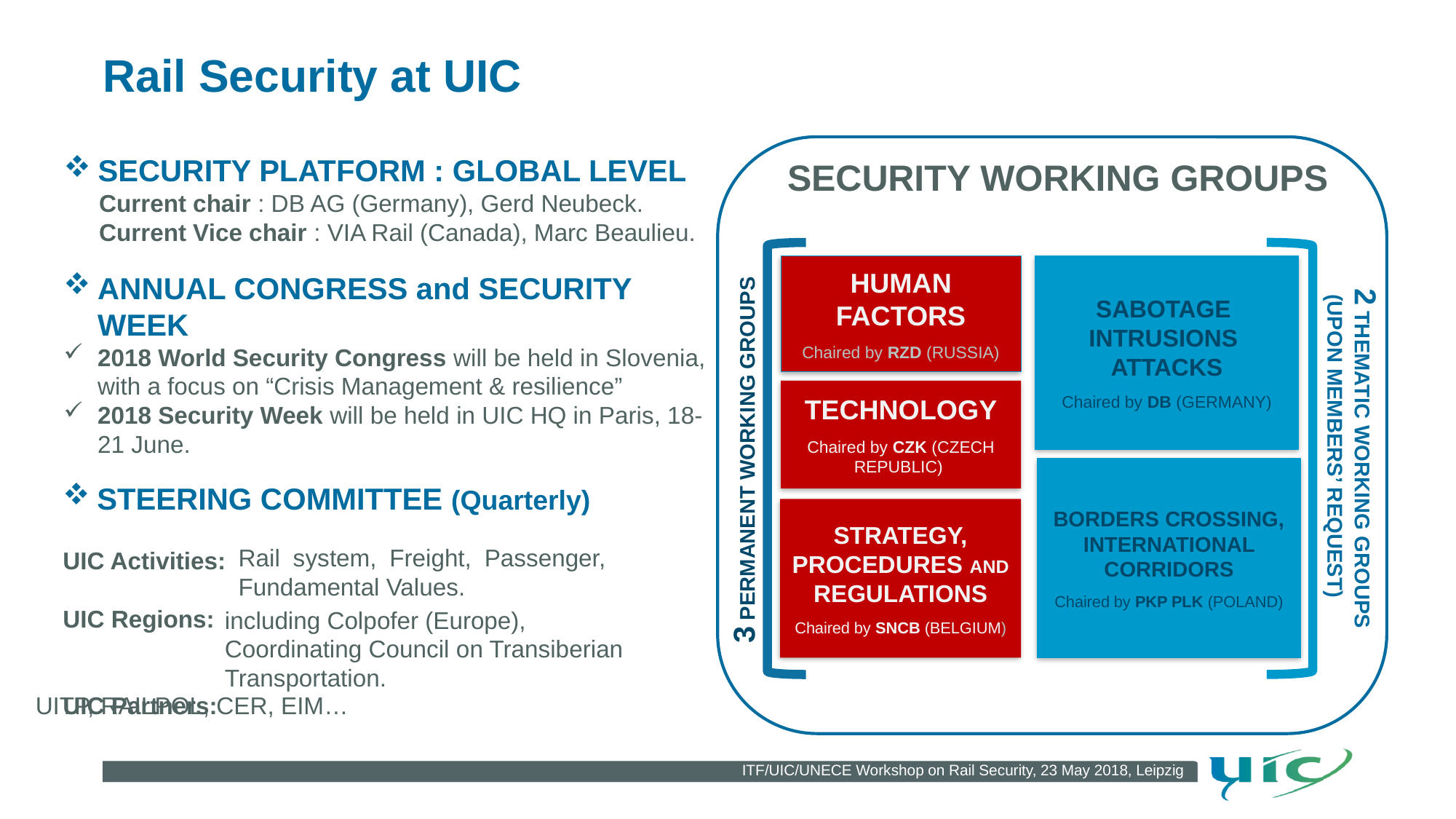

# Rail Security at UIC

SECURITY PLATFORM : GLOBAL LEVEL
   Current chair : DB AG (Germany), Gerd Neubeck.
   Current Vice chair : VIA Rail (Canada), Marc Beaulieu.
SECURITY WORKING GROUPS

HUMAN FACTORS
Chaired by RZD (RUSSIA)
SABOTAGE  INTRUSIONS  ATTACKS
Chaired by DB (GERMANY)
ANNUAL CONGRESS and SECURITY WEEK
2018 World Security Congress will be held in Slovenia, with a focus on “Crisis Management & resilience”
2018 Security Week will be held in UIC HQ in Paris, 18-21 June.

TECHNOLOGY
Chaired by CZK (CZECH REPUBLIC)
2 THEMATIC WORKING GROUPS
 (UPON MEMBERS’ REQUEST)
3 PERMANENT WORKING GROUPS
BORDERS CROSSING, INTERNATIONAL CORRIDORS
Chaired by PKP PLK (POLAND)
STEERING COMMITTEE (Quarterly)

UIC Activities:

UIC Regions:

UIC Partners:
STRATEGY, PROCEDURES AND REGULATIONS
Chaired by SNCB (BELGIUM)
Rail system, Freight, Passenger, Fundamental Values.
including Colpofer (Europe), Coordinating Council on Transiberian Transportation.
UITP, RAILPOL, CER, EIM…
ITF/UIC/UNECE Workshop on Rail Security, 23 May 2018, Leipzig